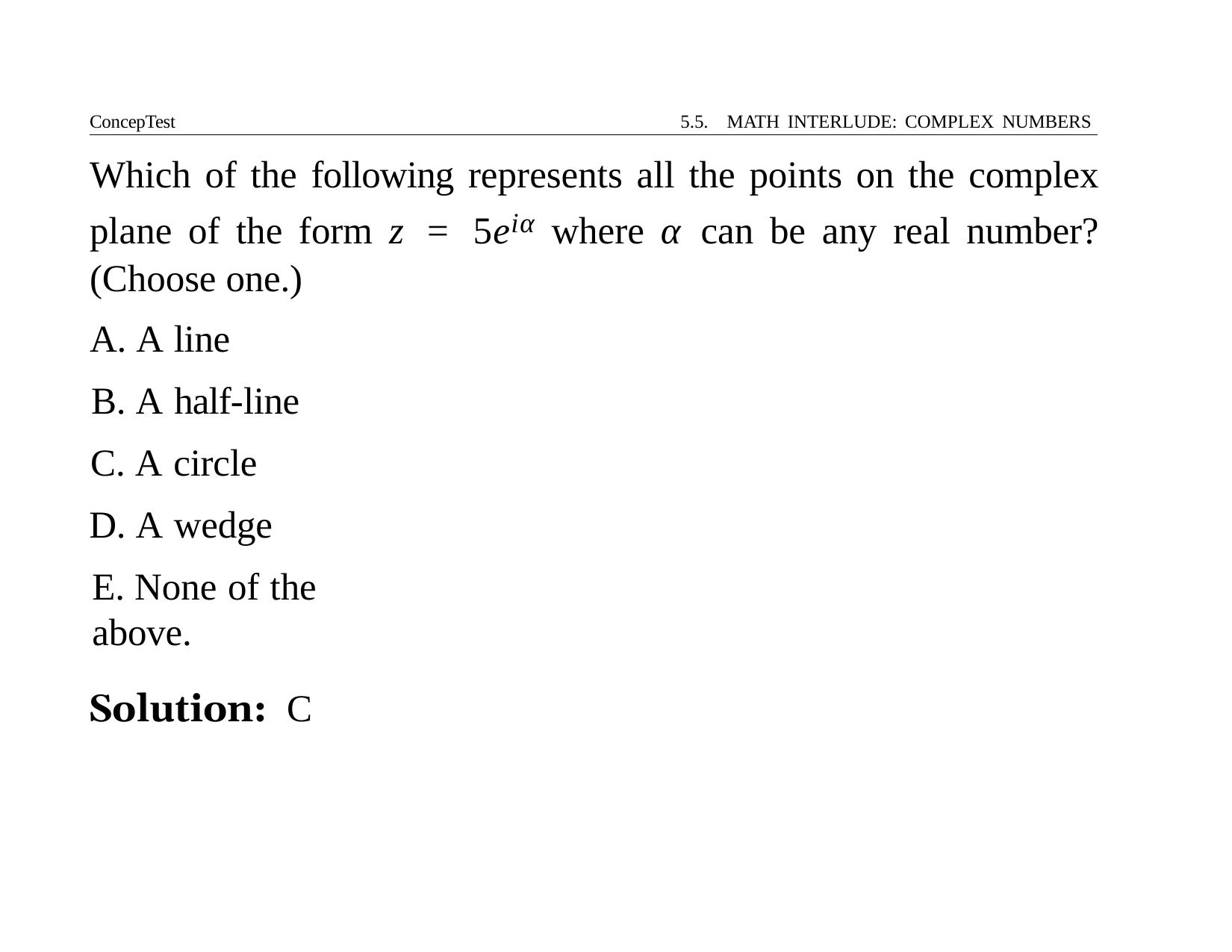

ConcepTest	5.5.  MATH INTERLUDE: COMPLEX NUMBERS

# Which of the following represents all the points on the complex plane of the form z  = 5eiα  where α can be any real number? (Choose one.)
A. A line
B. A half-line
C. A circle
D. A wedge
E. None of the above.
Solution:	C